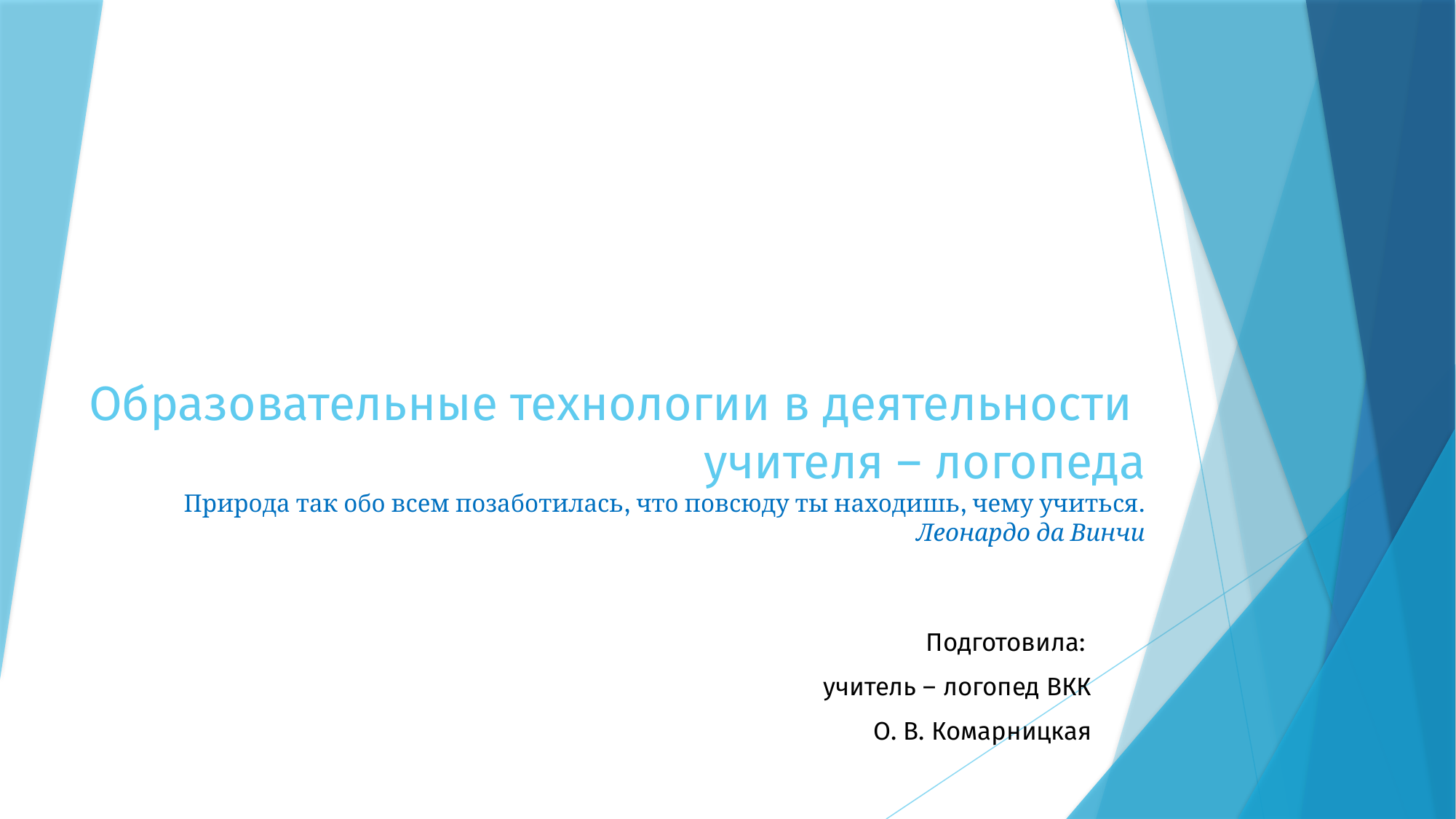

# Образовательные технологии в деятельности учителя – логопеда Природа так обо всем позаботилась, что повсюду ты находишь, чему учиться. Леонардо да Винчи
Подготовила:
учитель – логопед ВКК
О. В. Комарницкая